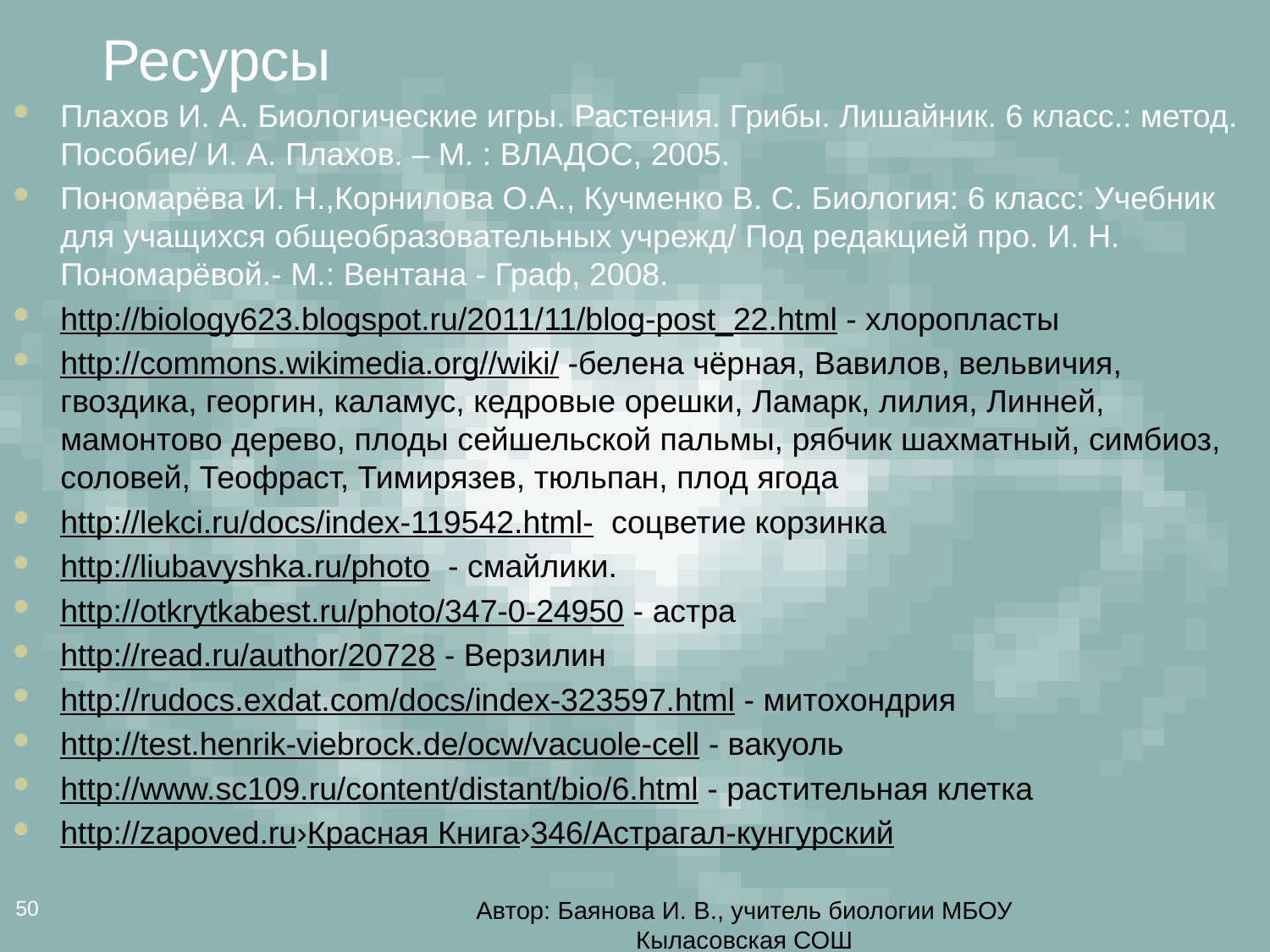

# Ресурсы
Плахов И. А. Биологические игры. Растения. Грибы. Лишайник. 6 класс.: метод. Пособие/ И. А. Плахов. – М. : ВЛАДОС, 2005.
Пономарёва И. Н.,Корнилова О.А., Кучменко В. С. Биология: 6 класс: Учебник для учащихся общеобразовательных учрежд/ Под редакцией про. И. Н. Пономарёвой.- М.: Вентана - Граф, 2008.
http://biology623.blogspot.ru/2011/11/blog-post_22.html - хлоропласты
http://commons.wikimedia.org//wiki/ -белена чёрная, Вавилов, вельвичия, гвоздика, георгин, каламус, кедровые орешки, Ламарк, лилия, Линней,  мамонтово дерево, плоды сейшельской пальмы, рябчик шахматный, симбиоз, соловей, Теофраст, Тимирязев, тюльпан, плод ягода
http://lekci.ru/docs/index-119542.html-  соцветие корзинка
http://liubavyshka.ru/photo  - смайлики.
http://otkrytkabest.ru/photo/347-0-24950 - астра
http://read.ru/author/20728 - Верзилин
http://rudocs.exdat.com/docs/index-323597.html - митохондрия
http://test.henrik-viebrock.de/ocw/vacuole-cell - вакуоль
http://www.sc109.ru/content/distant/bio/6.html - растительная клетка
http://zapoved.ru›Красная Книга›346/Астрагал-кунгурский

50
Автор: Баянова И. В., учитель биологии МБОУ Кыласовская СОШ